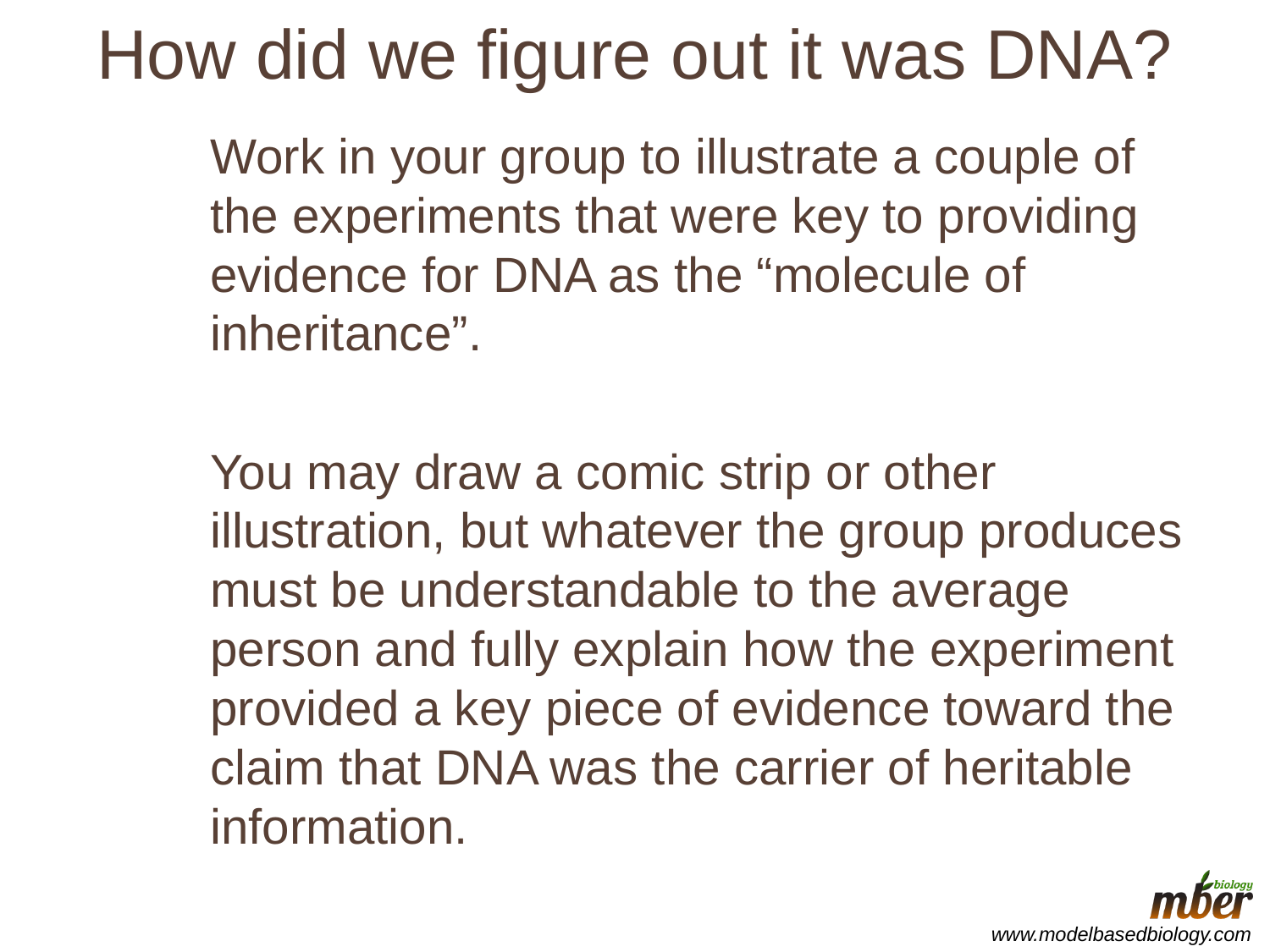

# How did we figure out it was DNA?
Work in your group to illustrate a couple of the experiments that were key to providing evidence for DNA as the “molecule of inheritance”.

You may draw a comic strip or other illustration, but whatever the group produces must be understandable to the average person and fully explain how the experiment provided a key piece of evidence toward the claim that DNA was the carrier of heritable information.